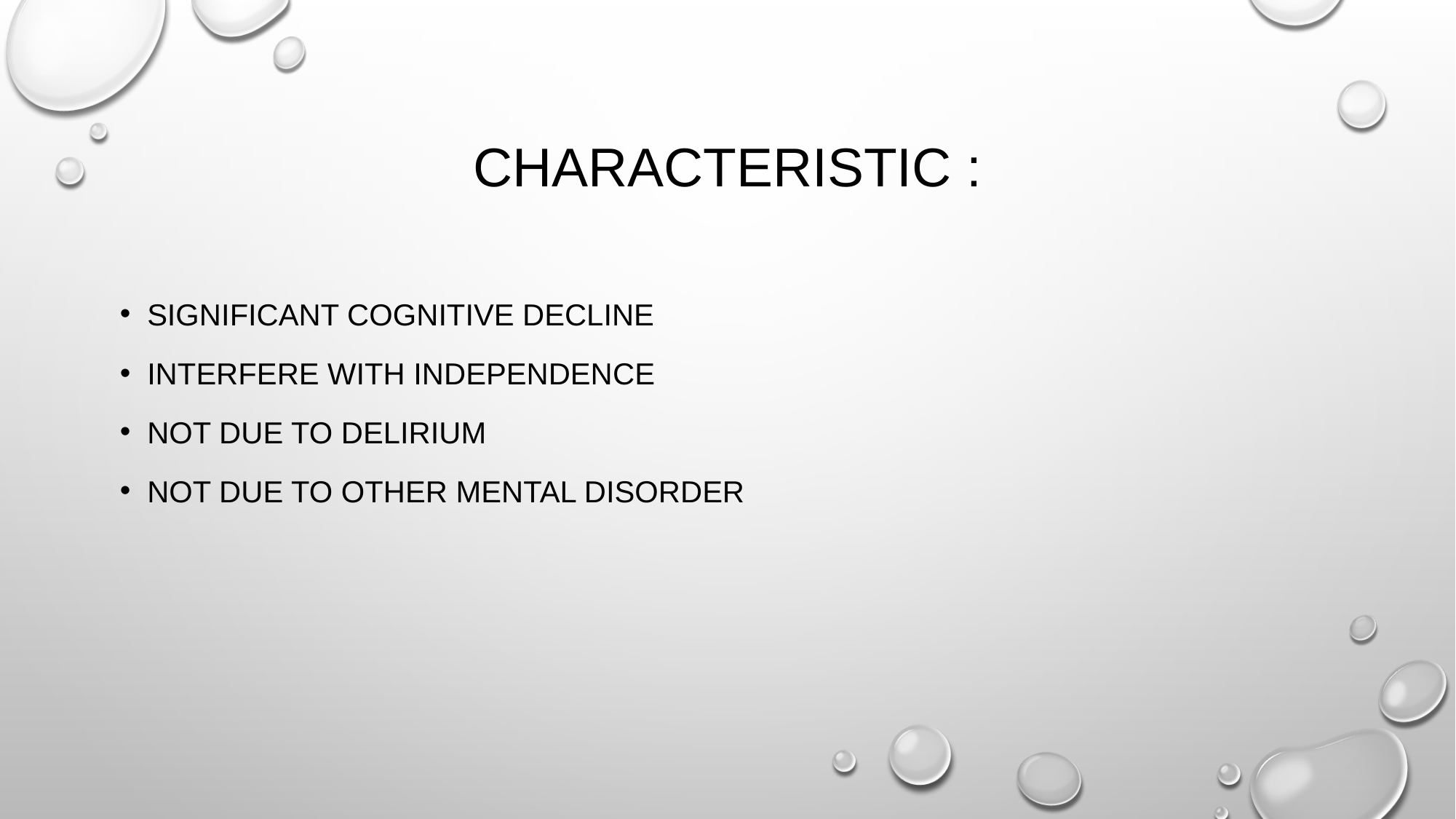

# Characteristic :
Significant Cognitive Decline
Interfere with independence
Not due to delirium
Not due to other mental disorder